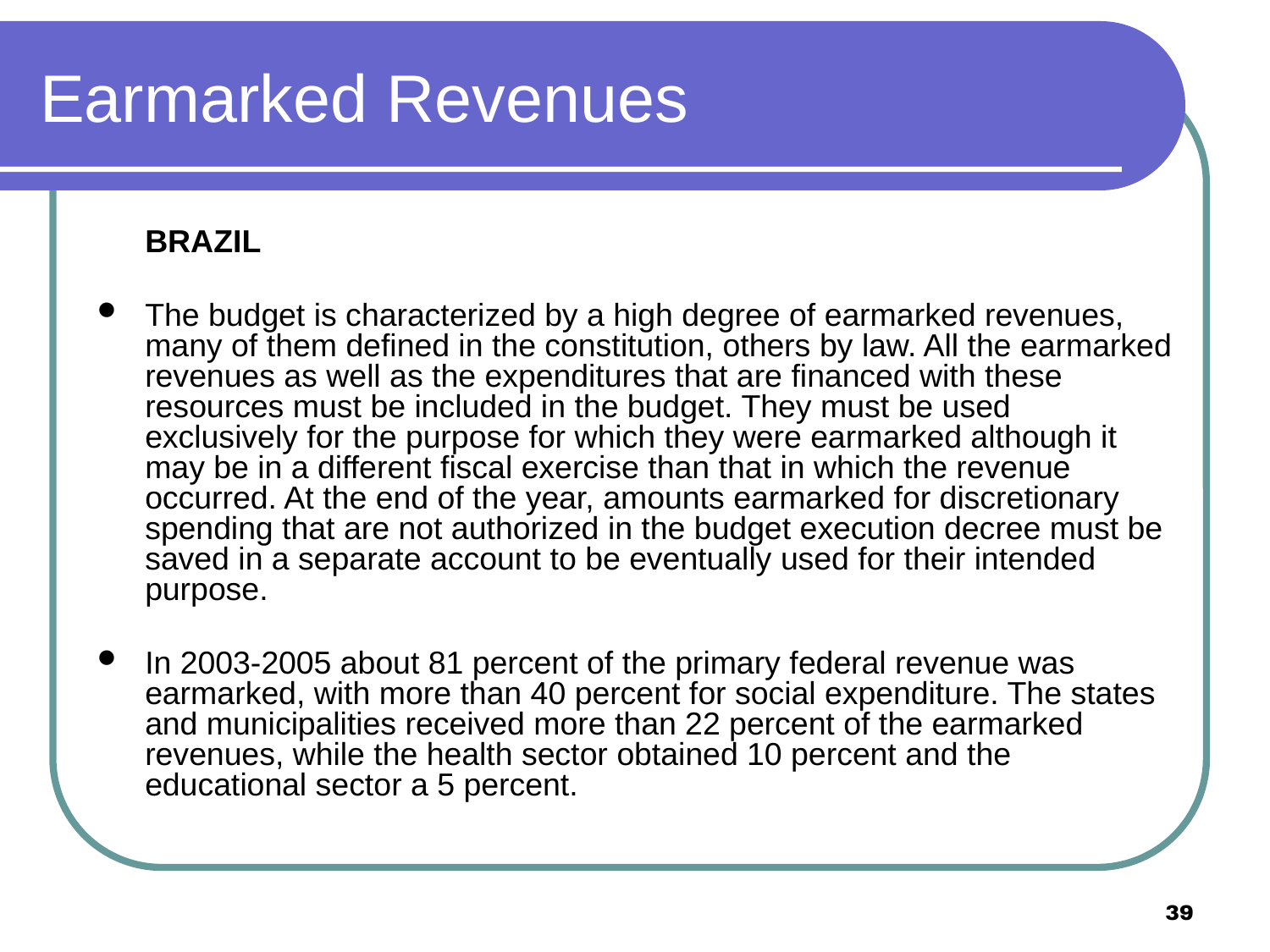

# Earmarked Revenues
	BRAZIL

The budget is characterized by a high degree of earmarked revenues, many of them defined in the constitution, others by law. All the earmarked revenues as well as the expenditures that are financed with these resources must be included in the budget. They must be used exclusively for the purpose for which they were earmarked although it may be in a different fiscal exercise than that in which the revenue occurred. At the end of the year, amounts earmarked for discretionary spending that are not authorized in the budget execution decree must be saved in a separate account to be eventually used for their intended purpose.

In 2003-2005 about 81 percent of the primary federal revenue was earmarked, with more than 40 percent for social expenditure. The states and municipalities received more than 22 percent of the earmarked revenues, while the health sector obtained 10 percent and the educational sector a 5 percent.
39